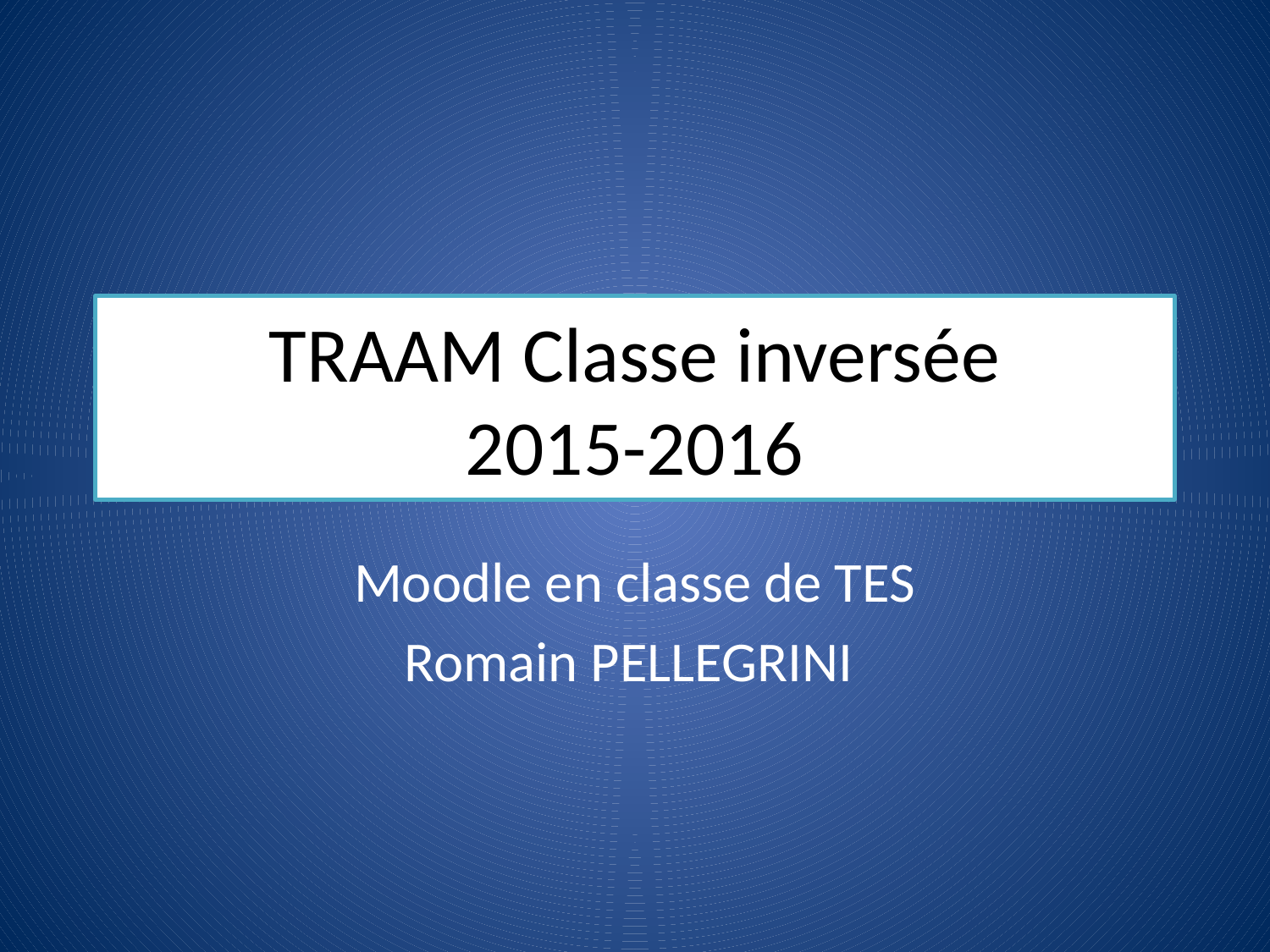

# TRAAM Classe inversée 2015-2016
Moodle en classe de TES
Romain PELLEGRINI